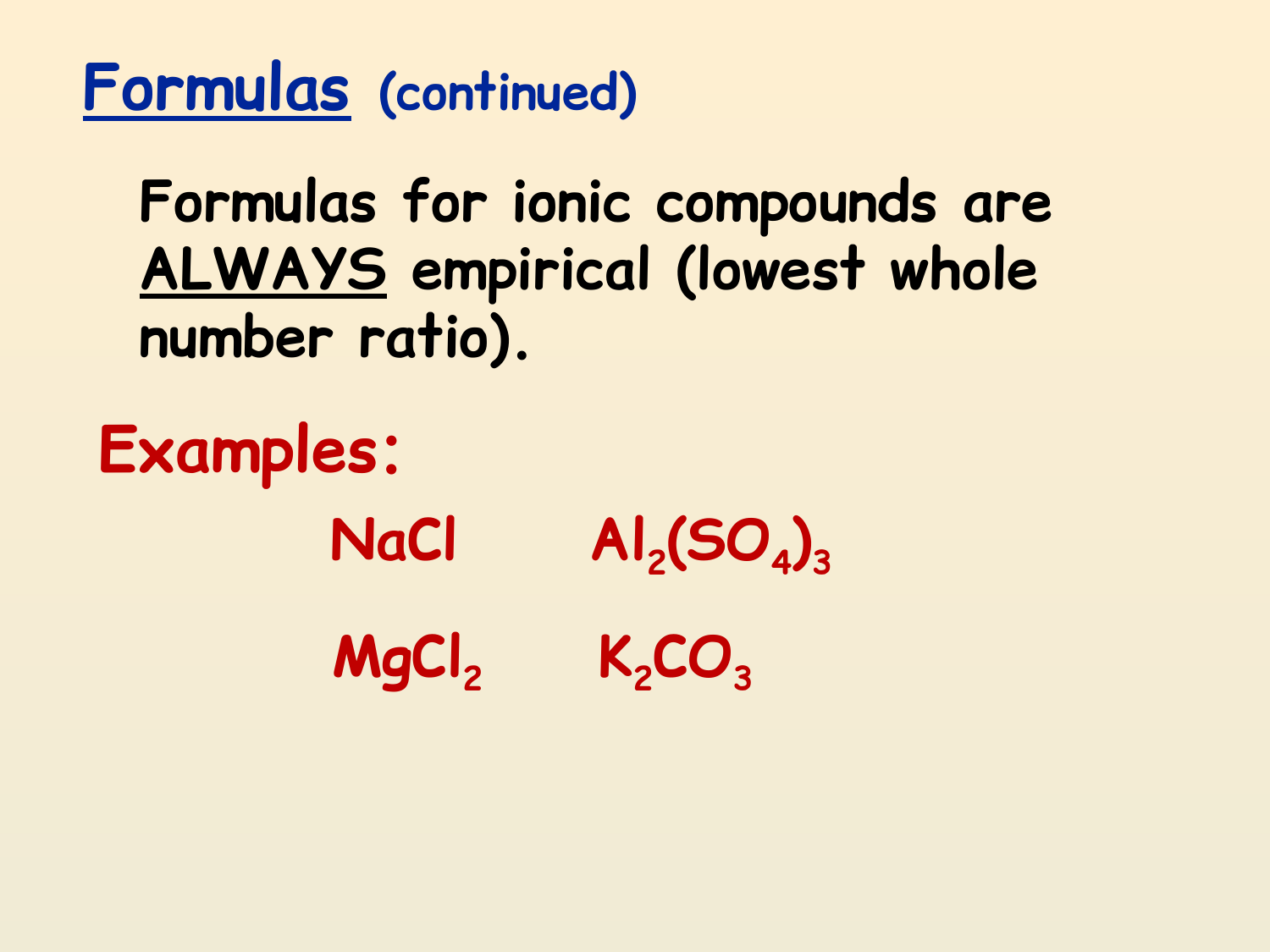

# Formulas (continued)
Formulas for ionic compounds are ALWAYS empirical (lowest whole number ratio).
Examples:
NaCl
Al2(SO4)3
MgCl2
K2CO3